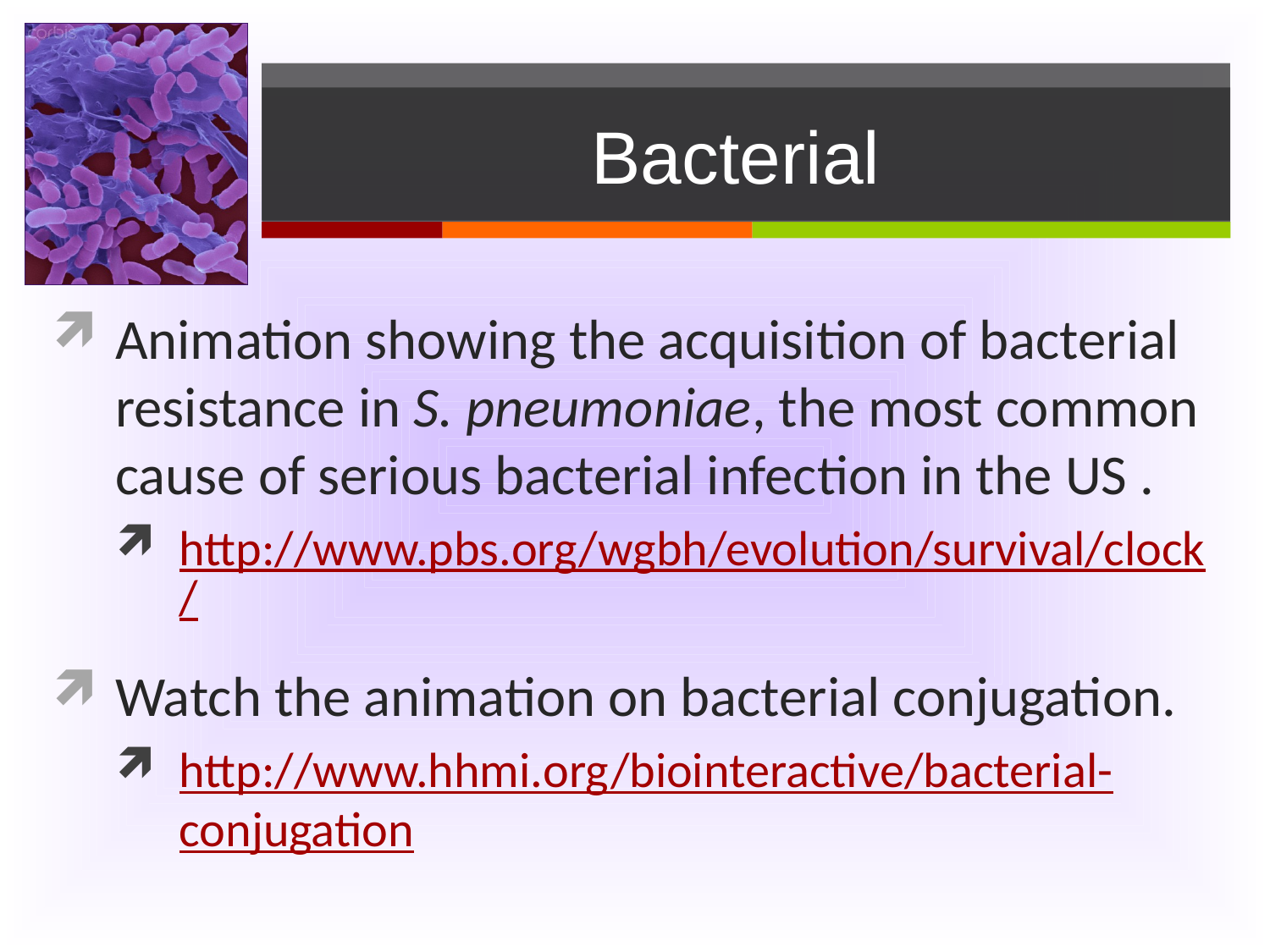

# Bacterial
Animation showing the acquisition of bacterial resistance in S. pneumoniae, the most common cause of serious bacterial infection in the US .
http://www.pbs.org/wgbh/evolution/survival/clock/
Watch the animation on bacterial conjugation.
http://www.hhmi.org/biointeractive/bacterial-conjugation